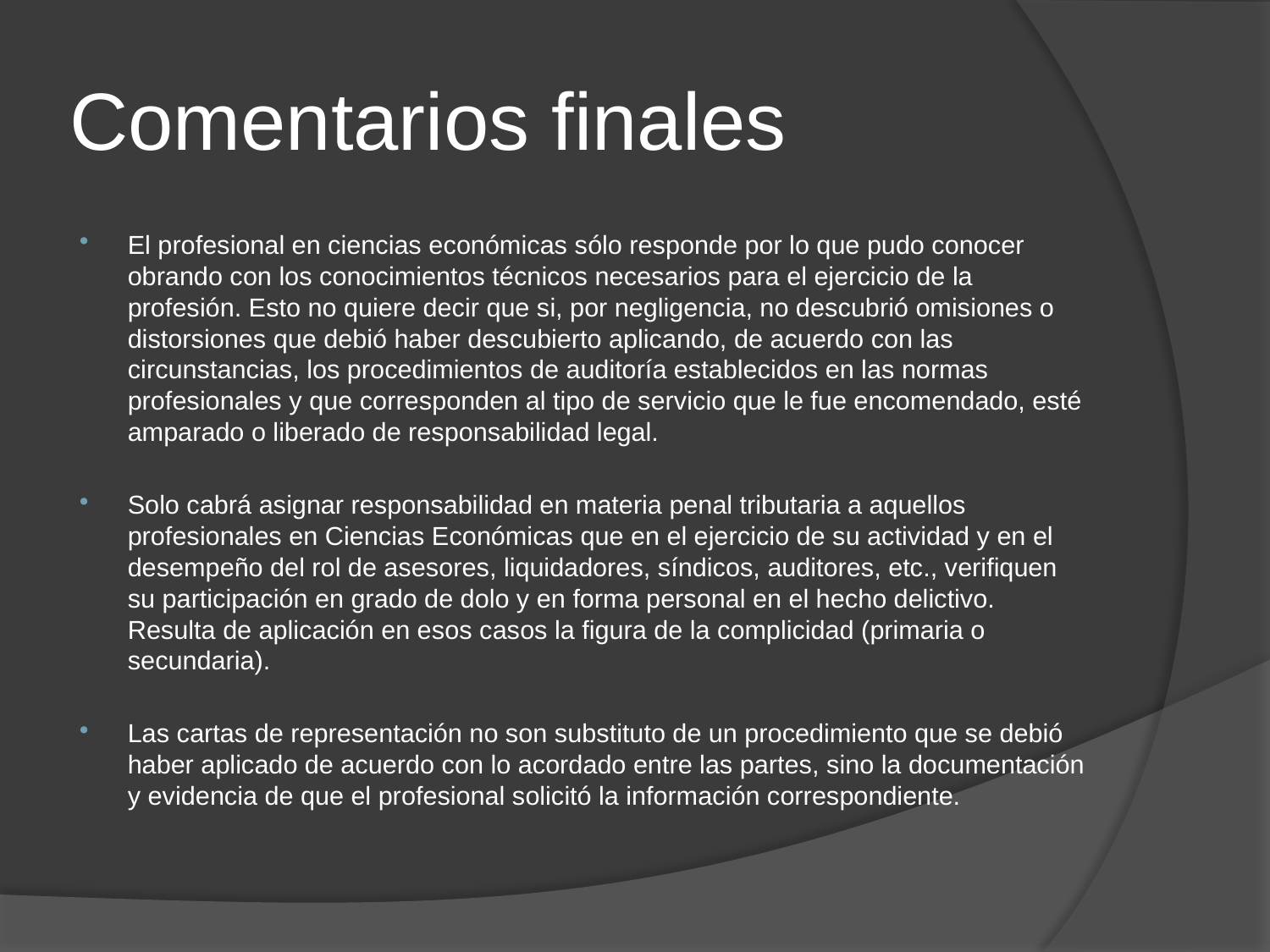

# Comentarios finales
El profesional en ciencias económicas sólo responde por lo que pudo conocer obrando con los conocimientos técnicos necesarios para el ejercicio de la profesión. Esto no quiere decir que si, por negligencia, no descubrió omisiones o distorsiones que debió haber descubierto aplicando, de acuerdo con las circunstancias, los procedimientos de auditoría establecidos en las normas profesionales y que corresponden al tipo de servicio que le fue encomendado, esté amparado o liberado de responsabilidad legal.

Solo cabrá asignar responsabilidad en materia penal tributaria a aquellos profesionales en Ciencias Económicas que en el ejercicio de su actividad y en el desempeño del rol de asesores, liquidadores, síndicos, auditores, etc., verifiquen su participación en grado de dolo y en forma personal en el hecho delictivo. Resulta de aplicación en esos casos la figura de la complicidad (primaria o secundaria).

Las cartas de representación no son substituto de un procedimiento que se debió haber aplicado de acuerdo con lo acordado entre las partes, sino la documentación y evidencia de que el profesional solicitó la información correspondiente.